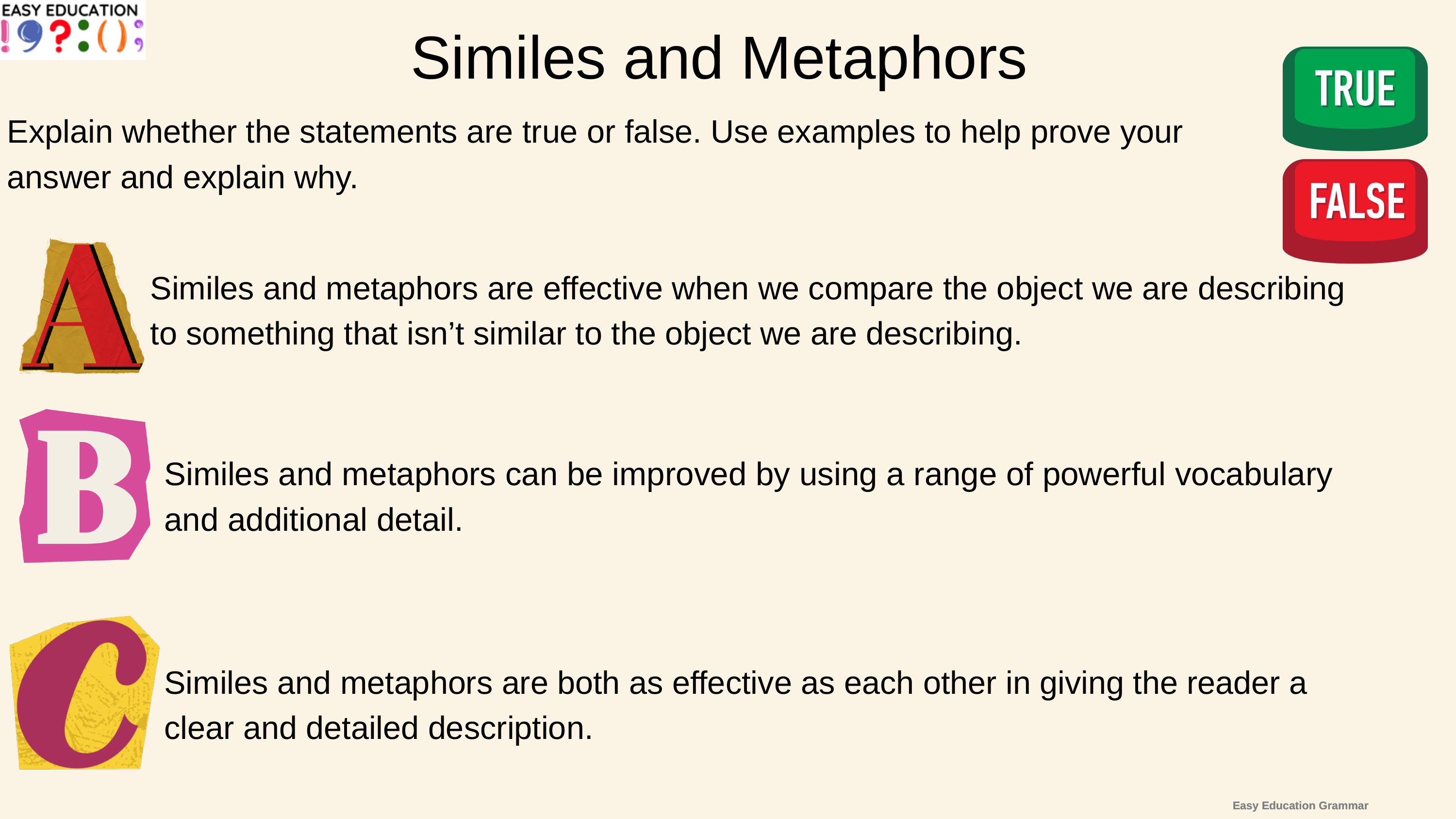

Similes and Metaphors

Explain whether the statements are true or false. Use examples to help prove your answer and explain why.

Similes and metaphors are effective when we compare the object we are describing to something that isn’t similar to the object we are describing.

Similes and metaphors can be improved by using a range of powerful vocabulary and additional detail.

Similes and metaphors are both as effective as each other in giving the reader a clear and detailed description.